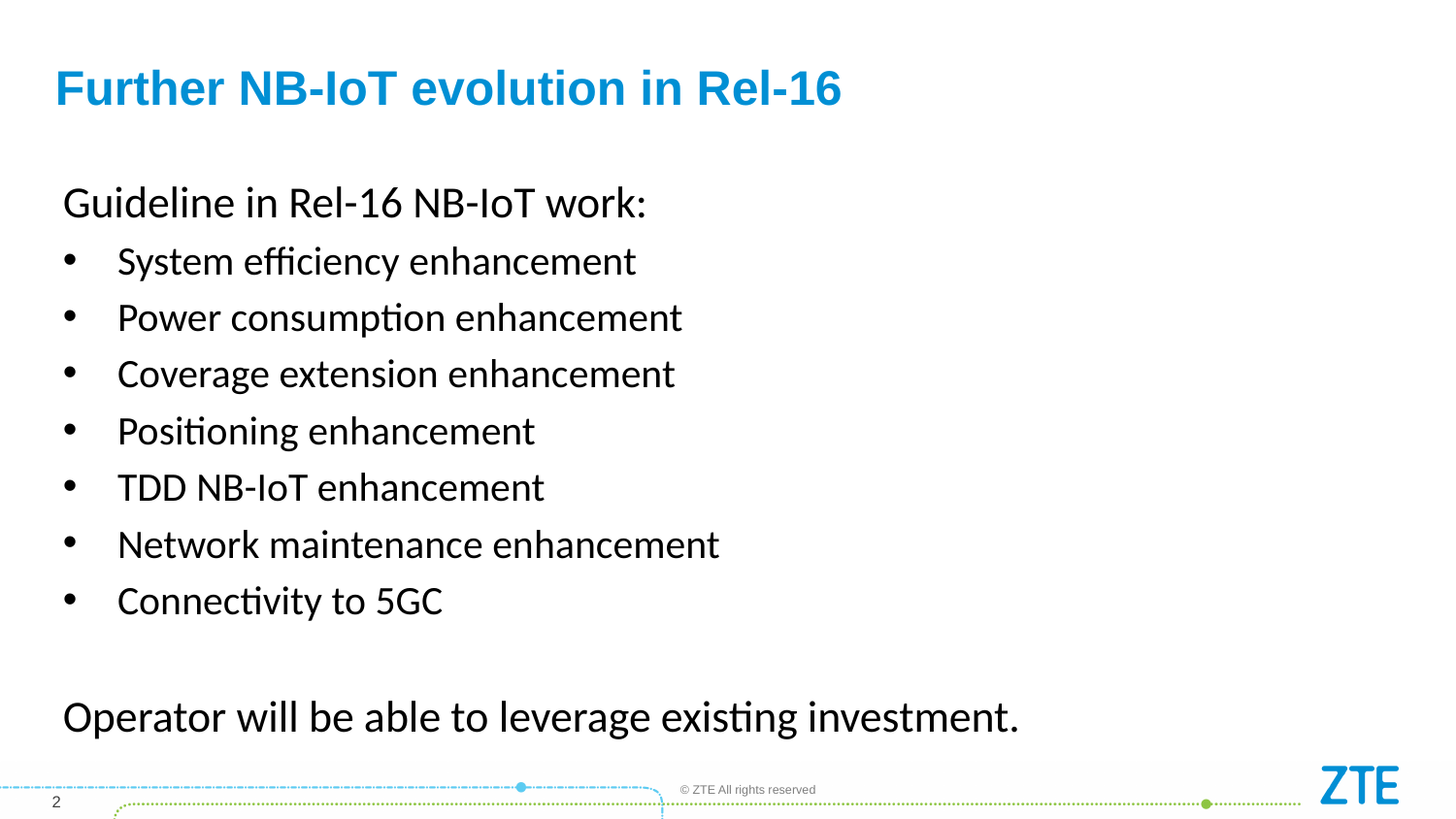

# Further NB-IoT evolution in Rel-16
Guideline in Rel-16 NB-IoT work:
System efficiency enhancement
Power consumption enhancement
Coverage extension enhancement
Positioning enhancement
TDD NB-IoT enhancement
Network maintenance enhancement
Connectivity to 5GC

Operator will be able to leverage existing investment.